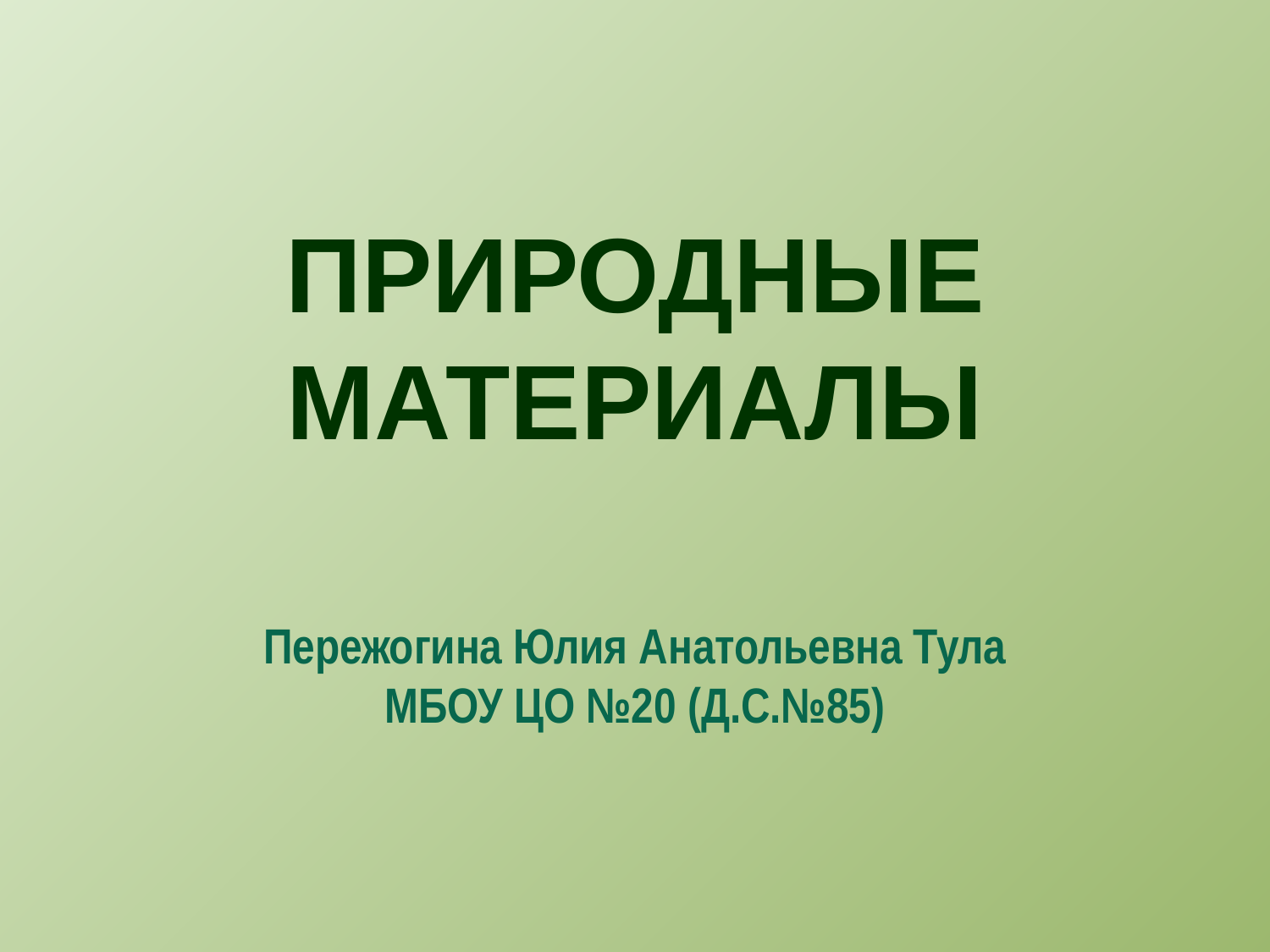

# ПРИРОДНЫЕ МАТЕРИАЛЫ

Пережогина Юлия Анатольевна Тула МБОУ ЦО №20 (Д.С.№85)